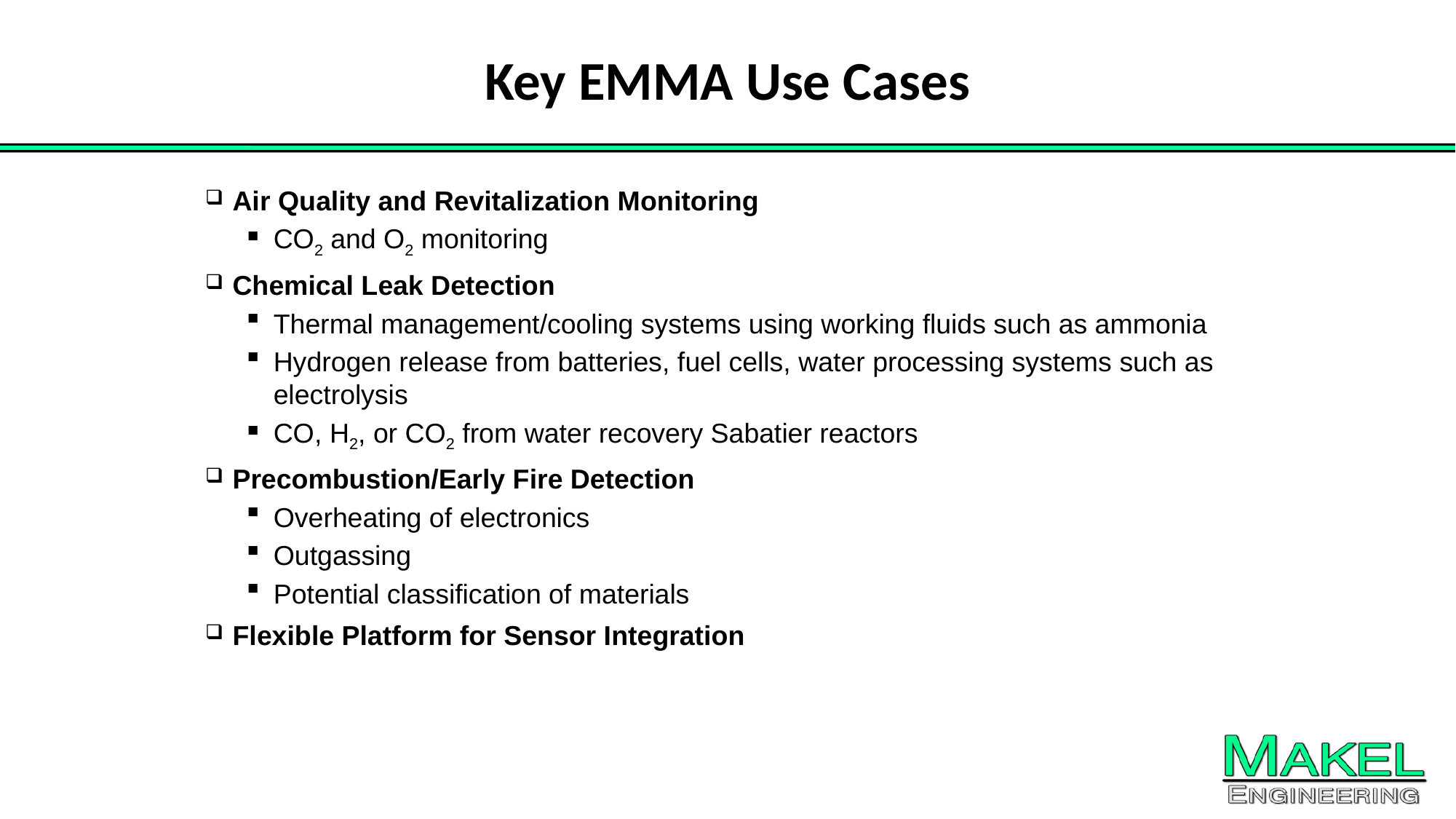

# Key EMMA Use Cases
Air Quality and Revitalization Monitoring
CO2 and O2 monitoring
Chemical Leak Detection
Thermal management/cooling systems using working fluids such as ammonia
Hydrogen release from batteries, fuel cells, water processing systems such as electrolysis
CO, H2, or CO2 from water recovery Sabatier reactors
Precombustion/Early Fire Detection
Overheating of electronics
Outgassing
Potential classification of materials
Flexible Platform for Sensor Integration